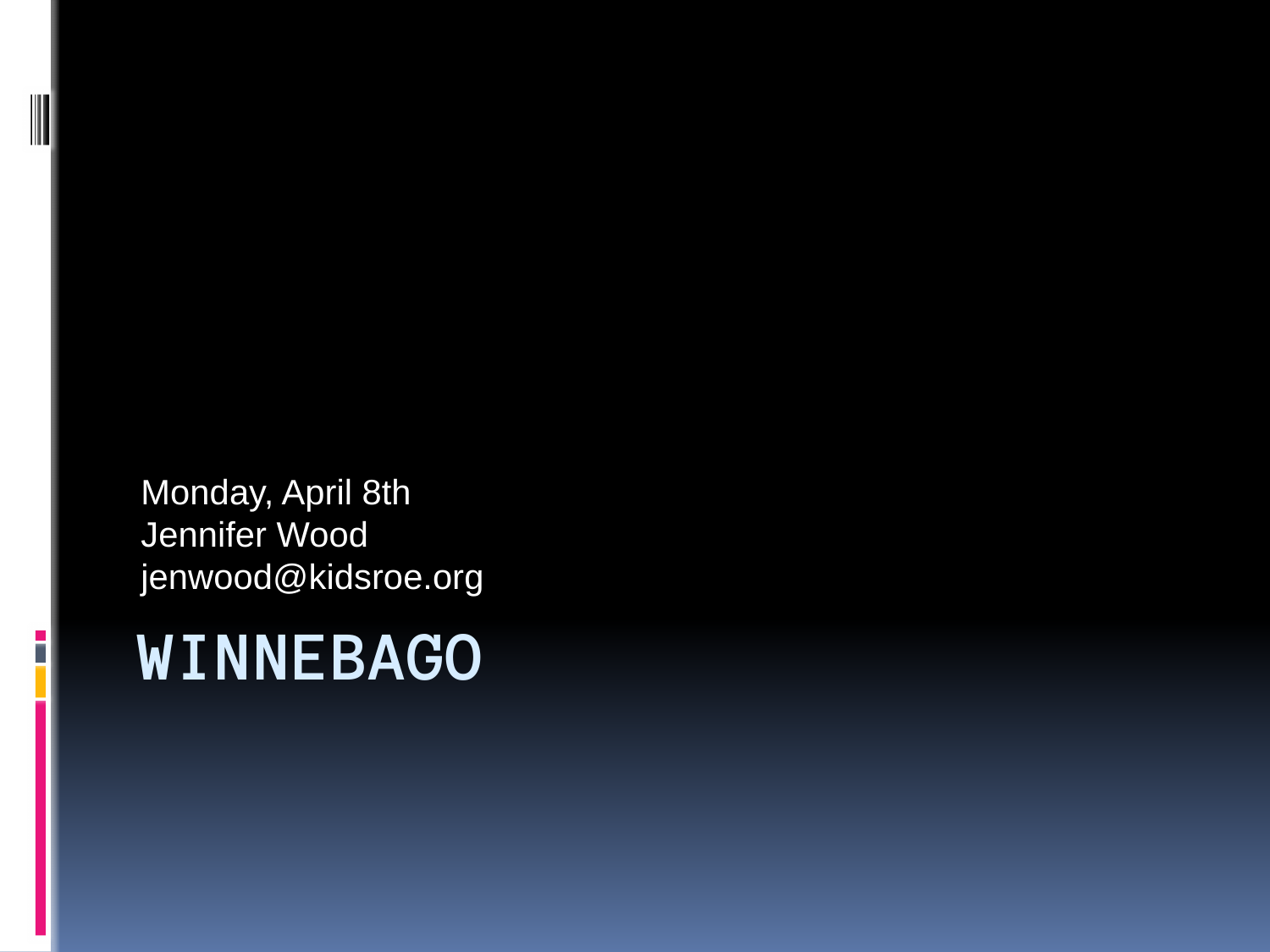

Monday, April 8th
Jennifer Wood
jenwood@kidsroe.org
# Winnebago